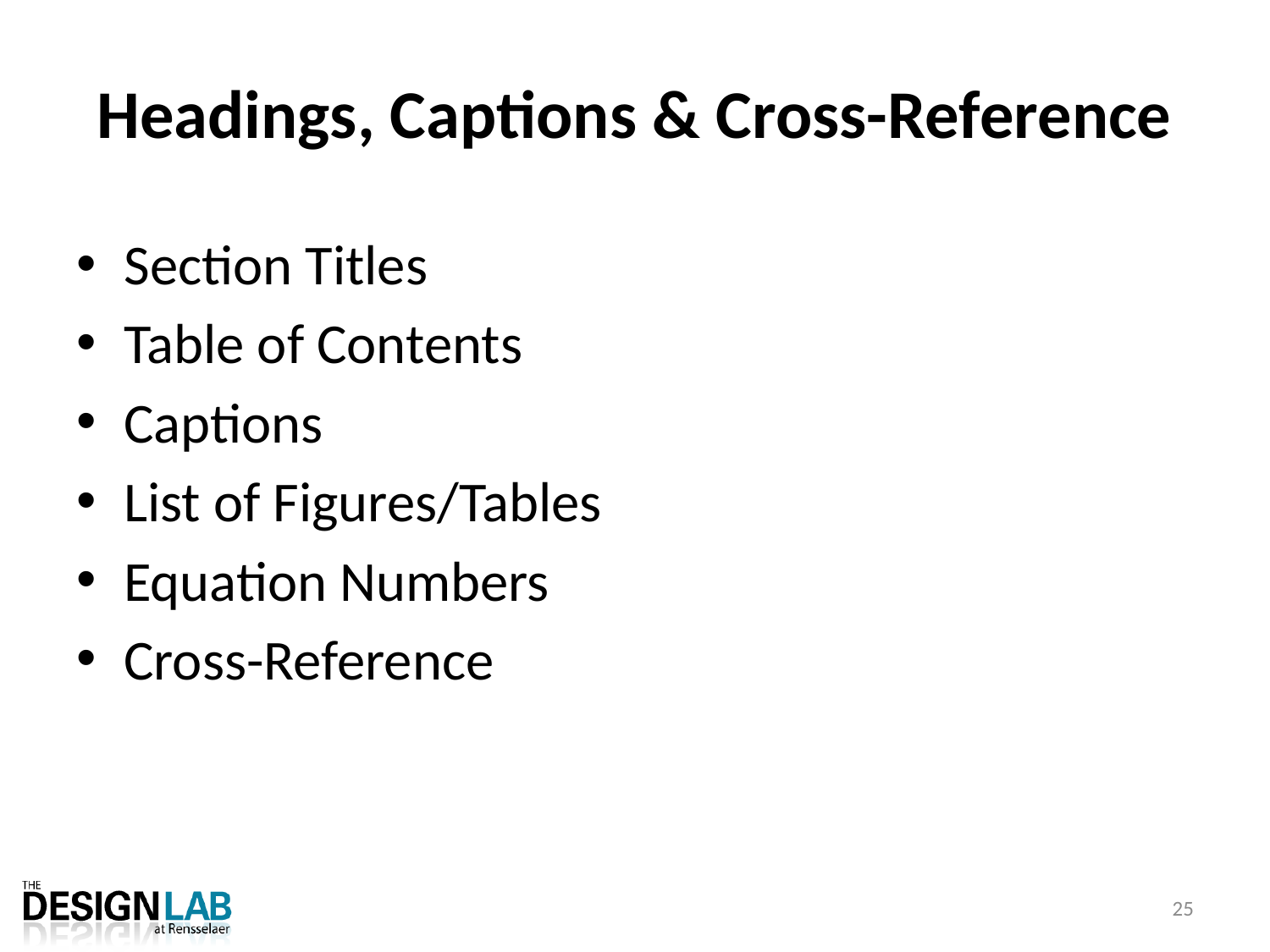

# Headings, Captions & Cross-Reference
Section Titles
Table of Contents
Captions
List of Figures/Tables
Equation Numbers
Cross-Reference
25